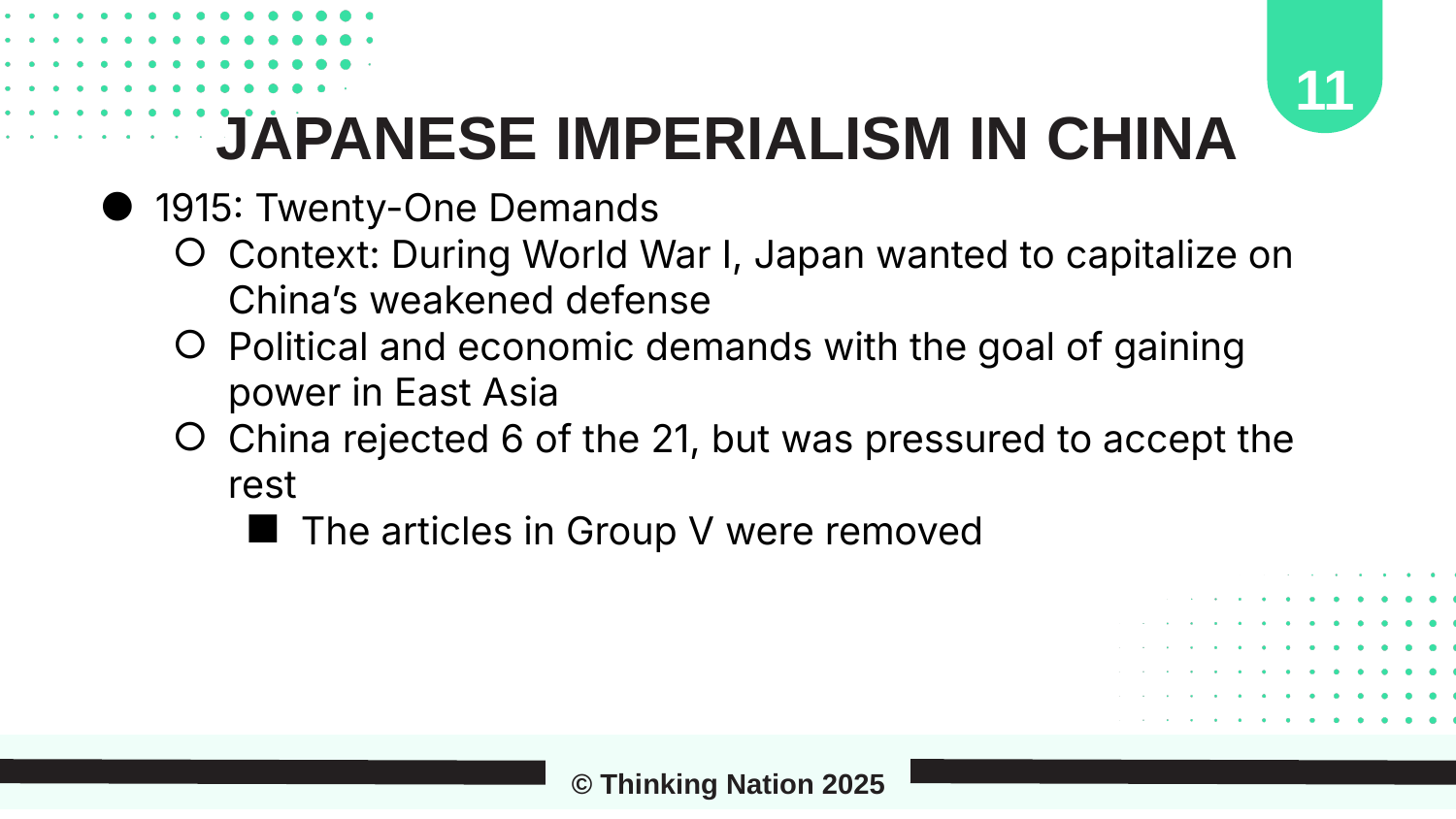

11
JAPANESE IMPERIALISM IN CHINA
1915: Twenty-One Demands
Context: During World War I, Japan wanted to capitalize on China’s weakened defense
Political and economic demands with the goal of gaining power in East Asia
China rejected 6 of the 21, but was pressured to accept the rest
The articles in Group V were removed

© Thinking Nation 2025